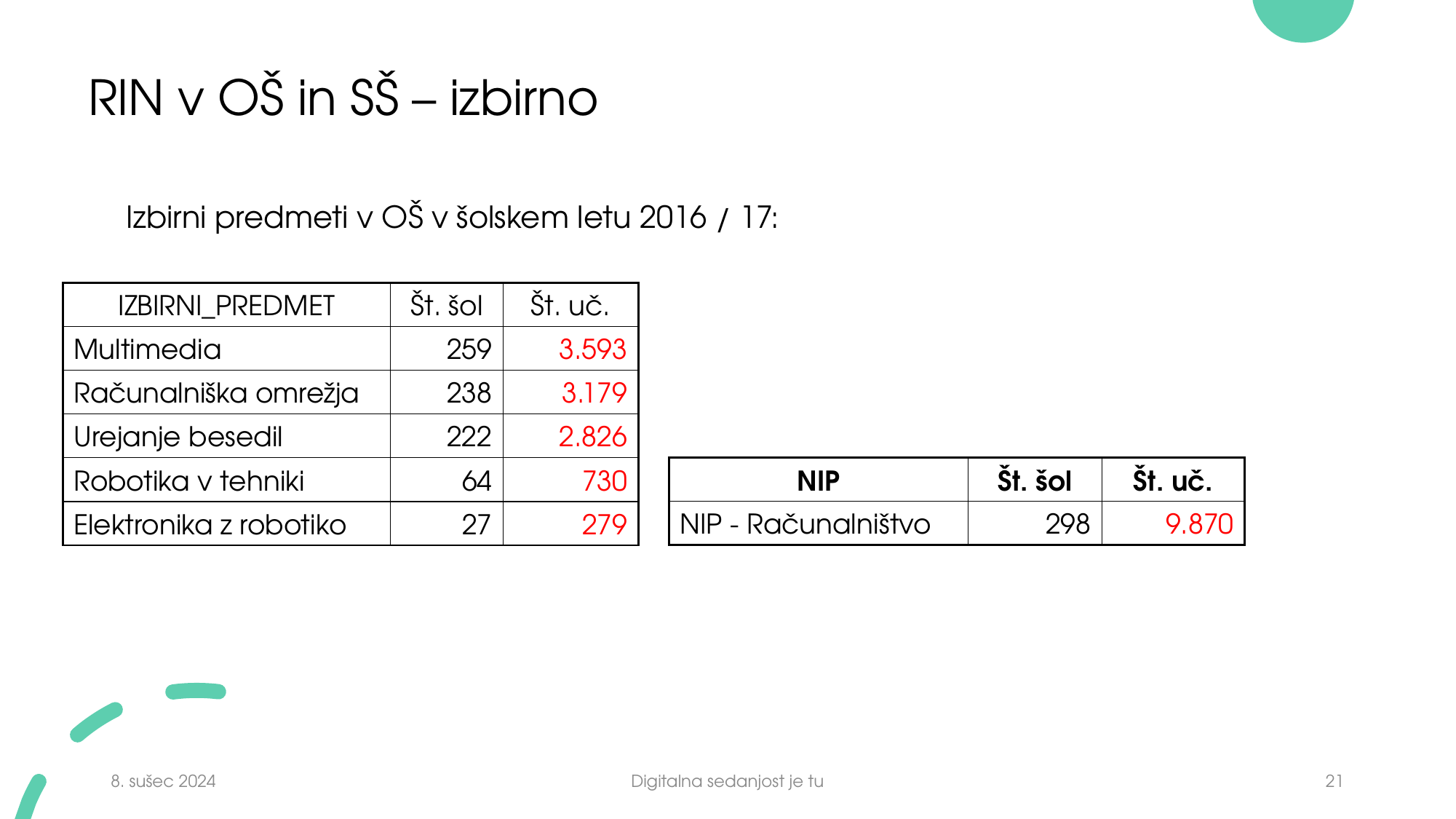

# RIN v OŠ in SŠ – izbirno
Izbirni predmeti v OŠ v šolskem letu 2016 / 17:
| IZBIRNI\_PREDMET | Št. šol | Št. uč. |
| --- | --- | --- |
| Multimedia | 259 | 3.593 |
| Računalniška omrežja | 238 | 3.179 |
| Urejanje besedil | 222 | 2.826 |
| Robotika v tehniki | 64 | 730 |
| Elektronika z robotiko | 27 | 279 |
| NIP | Št. šol | Št. uč. |
| --- | --- | --- |
| NIP - Računalništvo | 298 | 9.870 |
8. sušec 2024
Digitalna sedanjost je tu
21